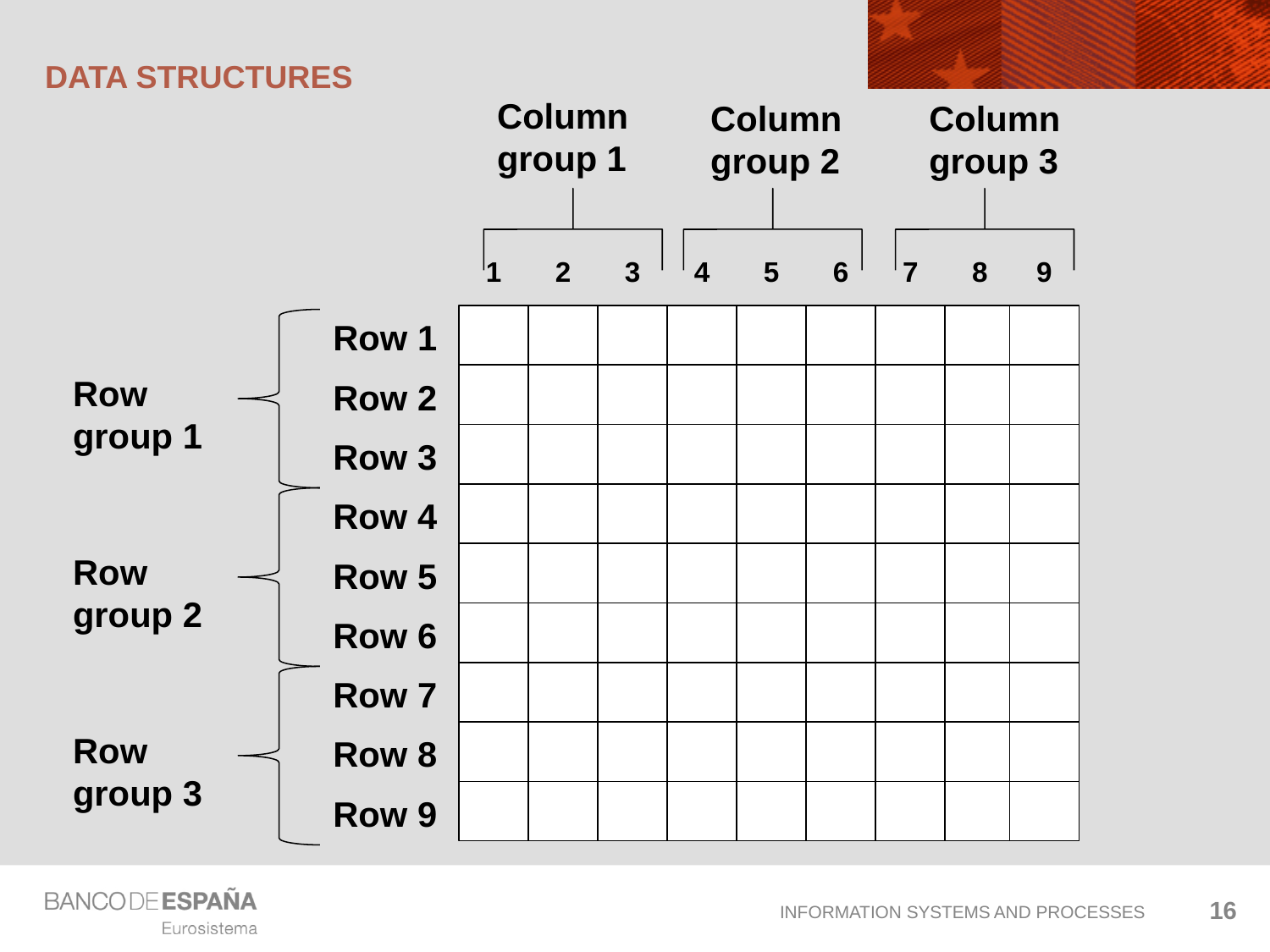

# DATA structures
Column
group 1
Column
group 2
Column
group 3

1

2

3

4

5

6

7

8

9

Row 1

Row 2

Row 3

Row 4

Row 5

Row 6

Row 7

Row 8

Row 9

Row
group 1

Row
group 2

Row
group 3
16